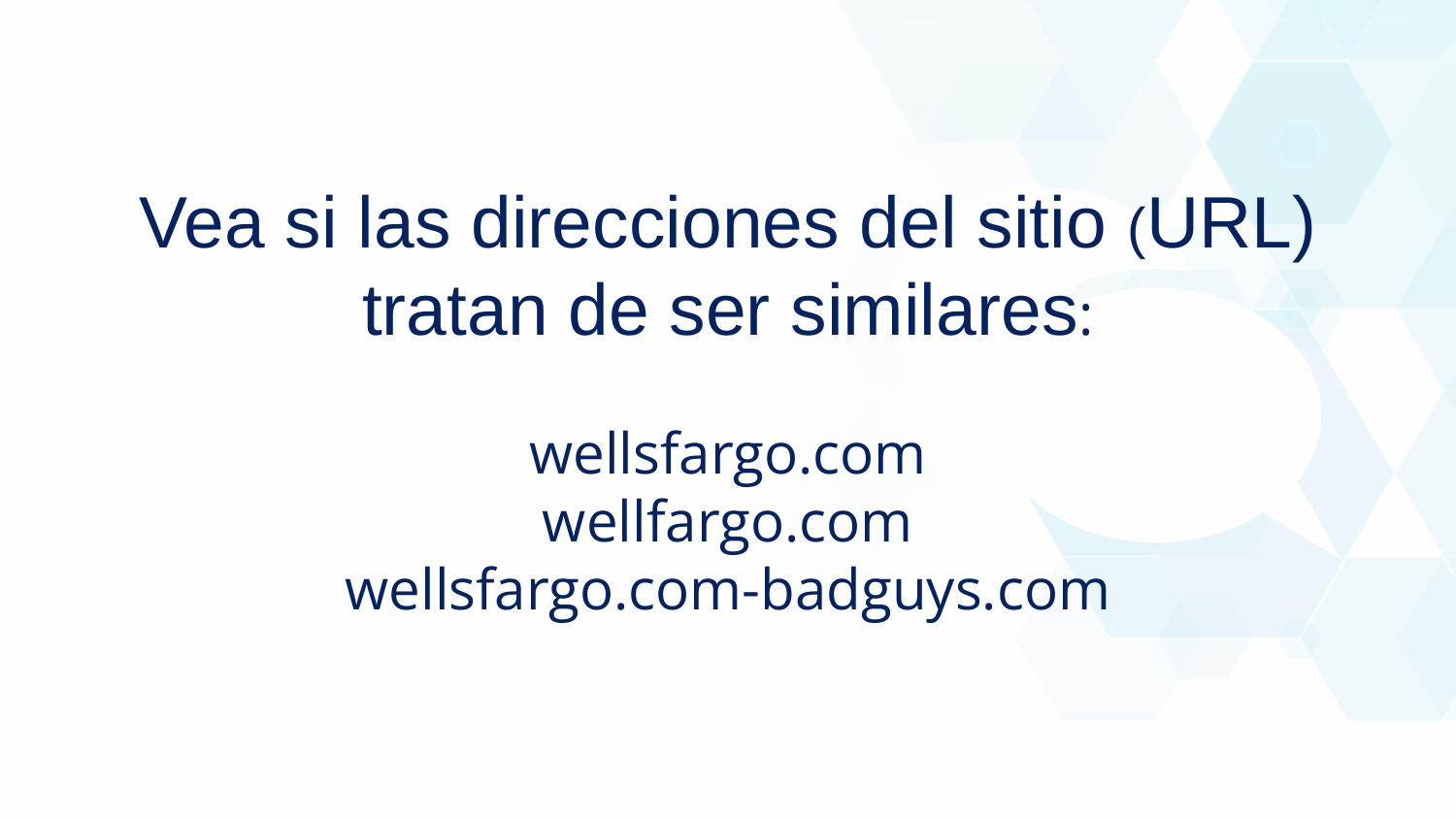

Vea si las direcciones del sitio (URL) tratan de ser similares:

wellsfargo.com
wellfargo.com
wellsfargo.com-badguys.com